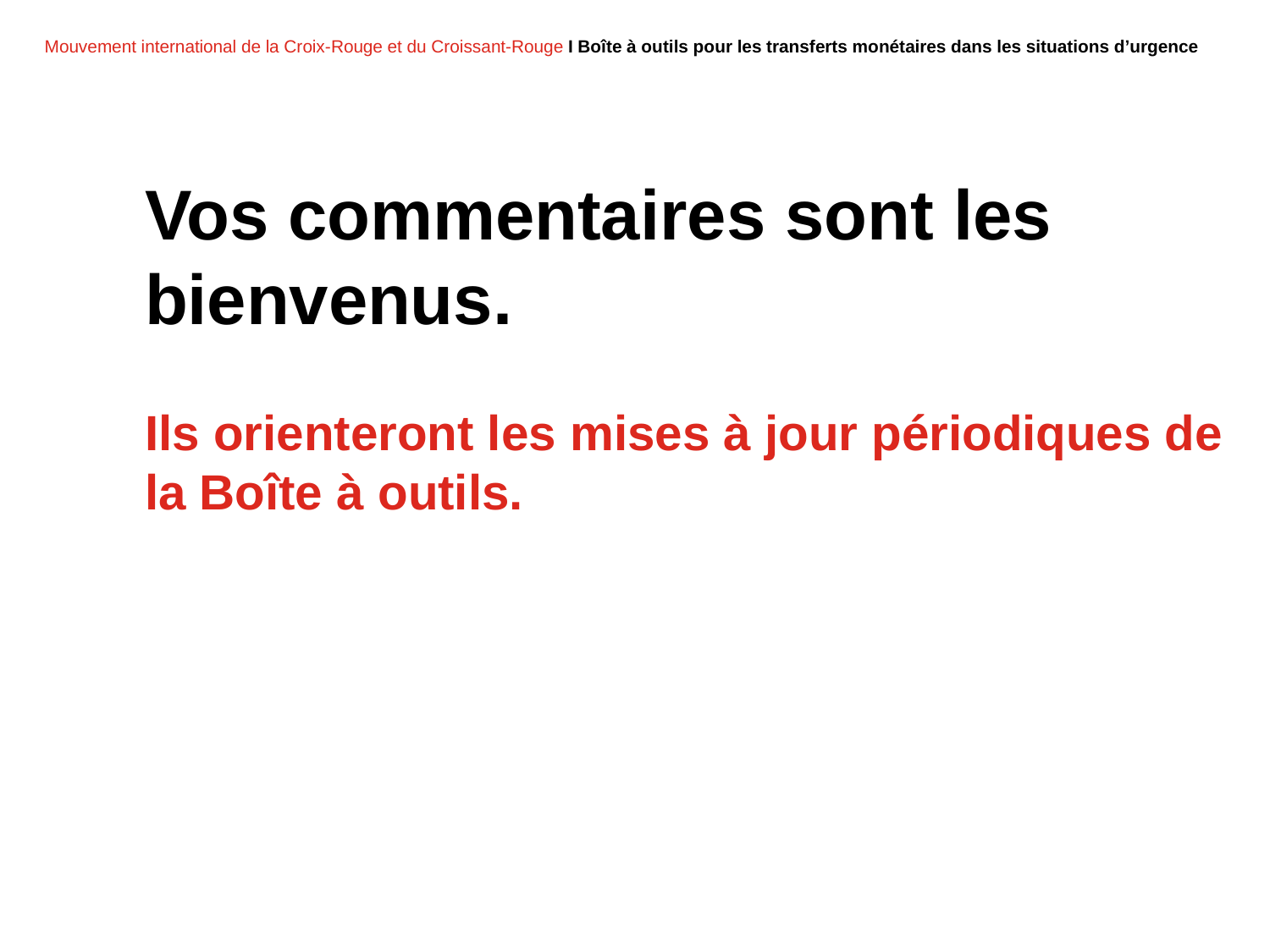

Vos commentaires sont les bienvenus.
Ils orienteront les mises à jour périodiques de la Boîte à outils.